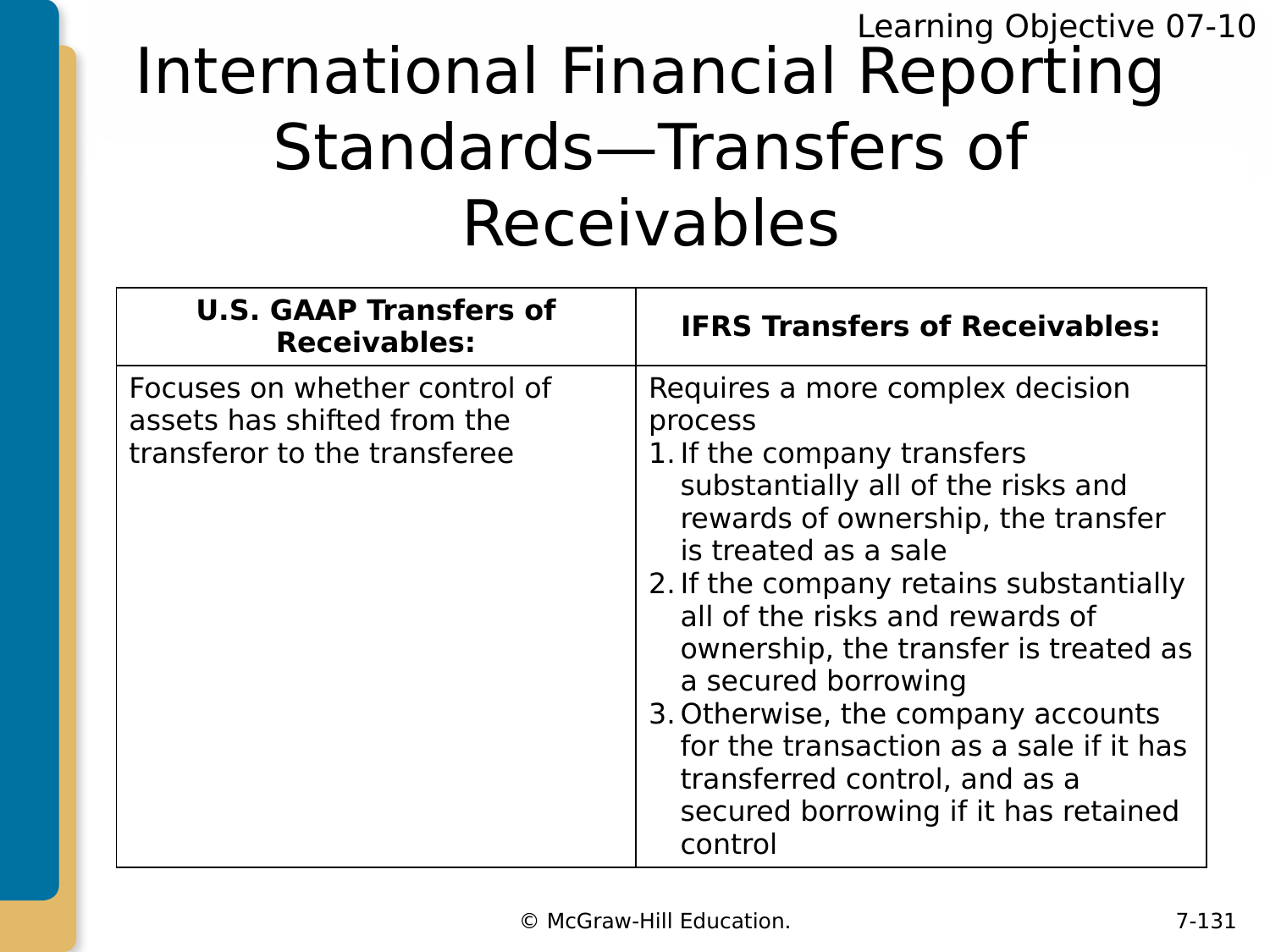

Learning Objective 07-10
# International Financial Reporting Standards—Transfers of Receivables
| U.S. GAAP Transfers of Receivables: | IFRS Transfers of Receivables: |
| --- | --- |
| Focuses on whether control of assets has shifted from the transferor to the transferee | Requires a more complex decision process If the company transfers substantially all of the risks and rewards of ownership, the transfer is treated as a sale If the company retains substantially all of the risks and rewards of ownership, the transfer is treated as a secured borrowing Otherwise, the company accounts for the transaction as a sale if it has transferred control, and as a secured borrowing if it has retained control |